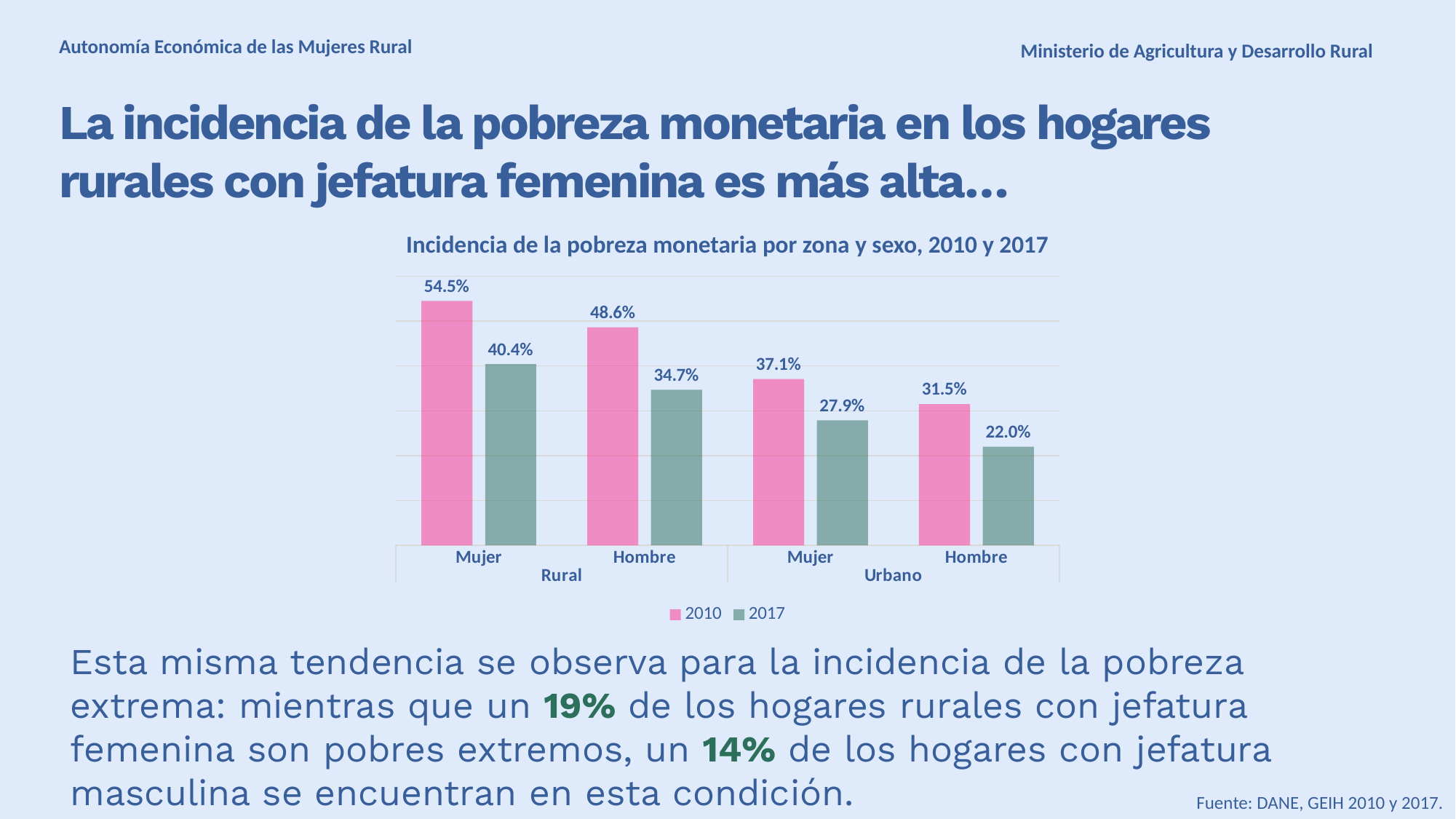

Autonomía Económica de las Mujeres Rural
Ministerio de Agricultura y Desarrollo Rural
La incidencia de la pobreza monetaria en los hogares rurales con jefatura femenina es más alta…
Incidencia de la pobreza monetaria por zona y sexo, 2010 y 2017

### Chart

| Category | 2010 | 2017 |
|---|---|---|
| Mujer | 0.545 | 0.40399999999999997 |
| Hombre | 0.486 | 0.34700000000000003 |
| Mujer | 0.371 | 0.27899999999999997 |
| Hombre | 0.315 | 0.22 |
Esta misma tendencia se observa para la incidencia de la pobreza extrema: mientras que un 19% de los hogares rurales con jefatura femenina son pobres extremos, un 14% de los hogares con jefatura masculina se encuentran en esta condición.
Fuente: DANE, GEIH 2010 y 2017.